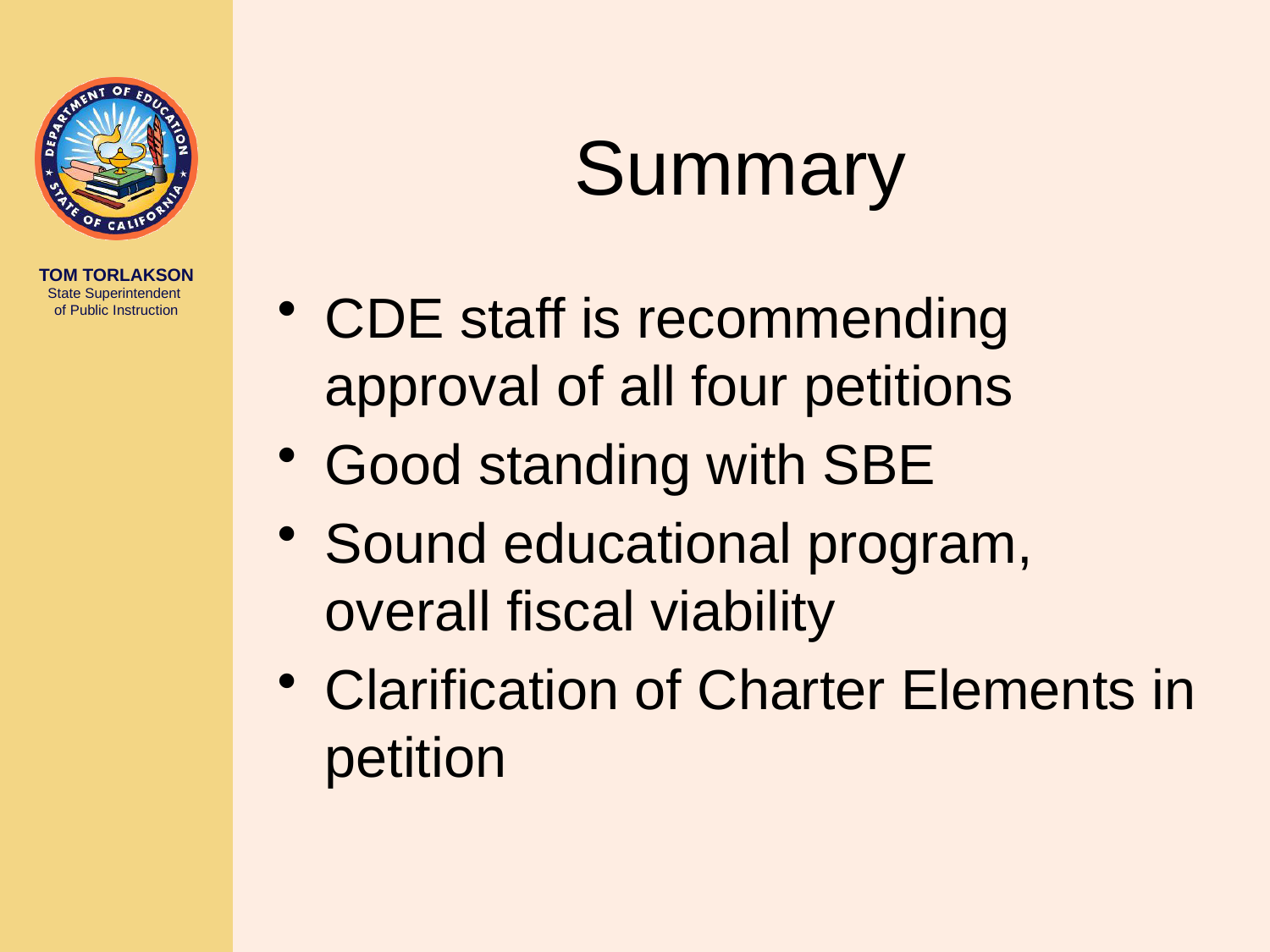

# Summary
CDE staff is recommending approval of all four petitions
Good standing with SBE
Sound educational program, overall fiscal viability
Clarification of Charter Elements in petition